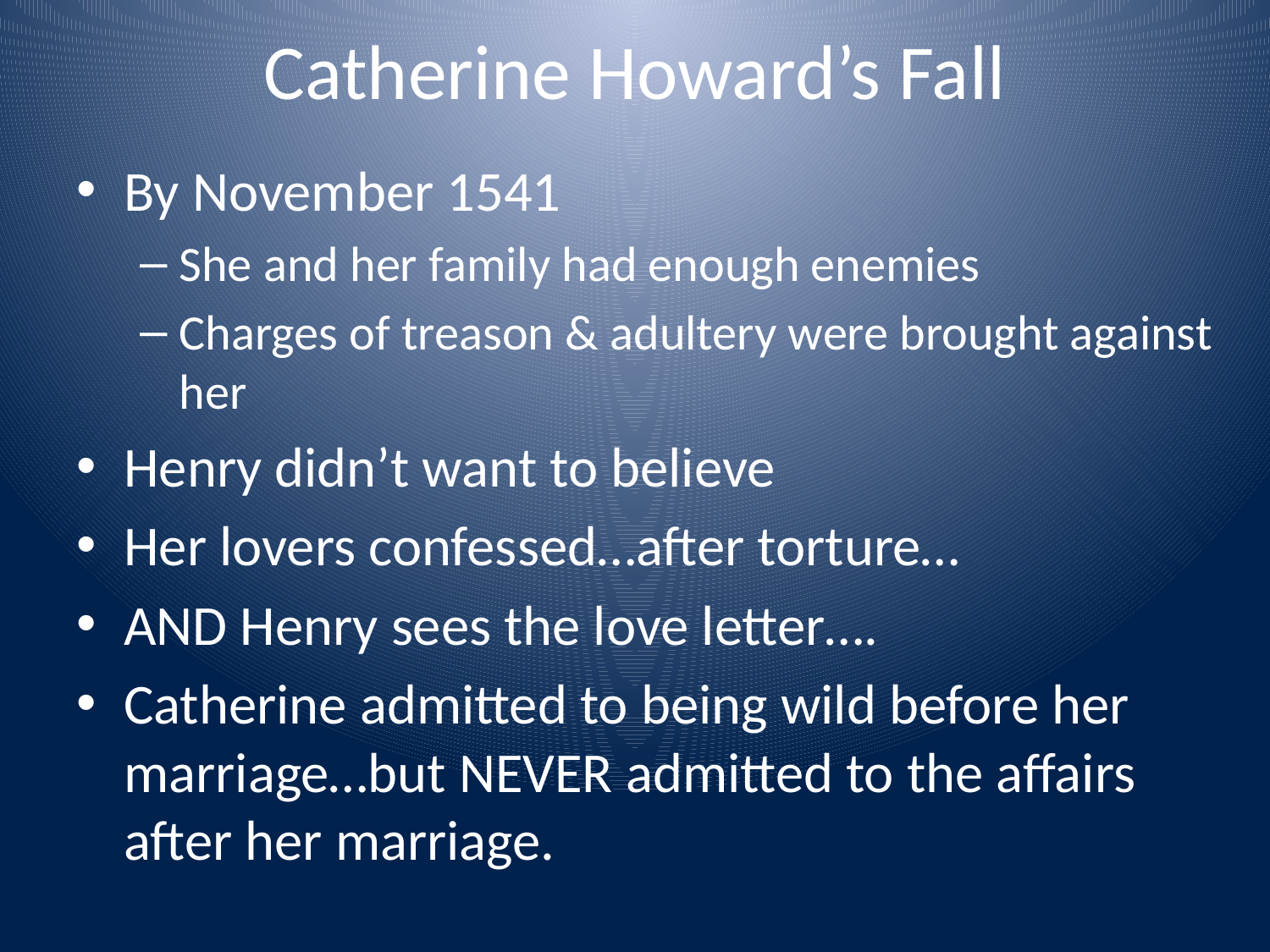

# Catherine Howard’s Fall
By November 1541
She and her family had enough enemies
Charges of treason & adultery were brought against her
Henry didn’t want to believe
Her lovers confessed…after torture…
AND Henry sees the love letter….
Catherine admitted to being wild before her marriage…but NEVER admitted to the affairs after her marriage.